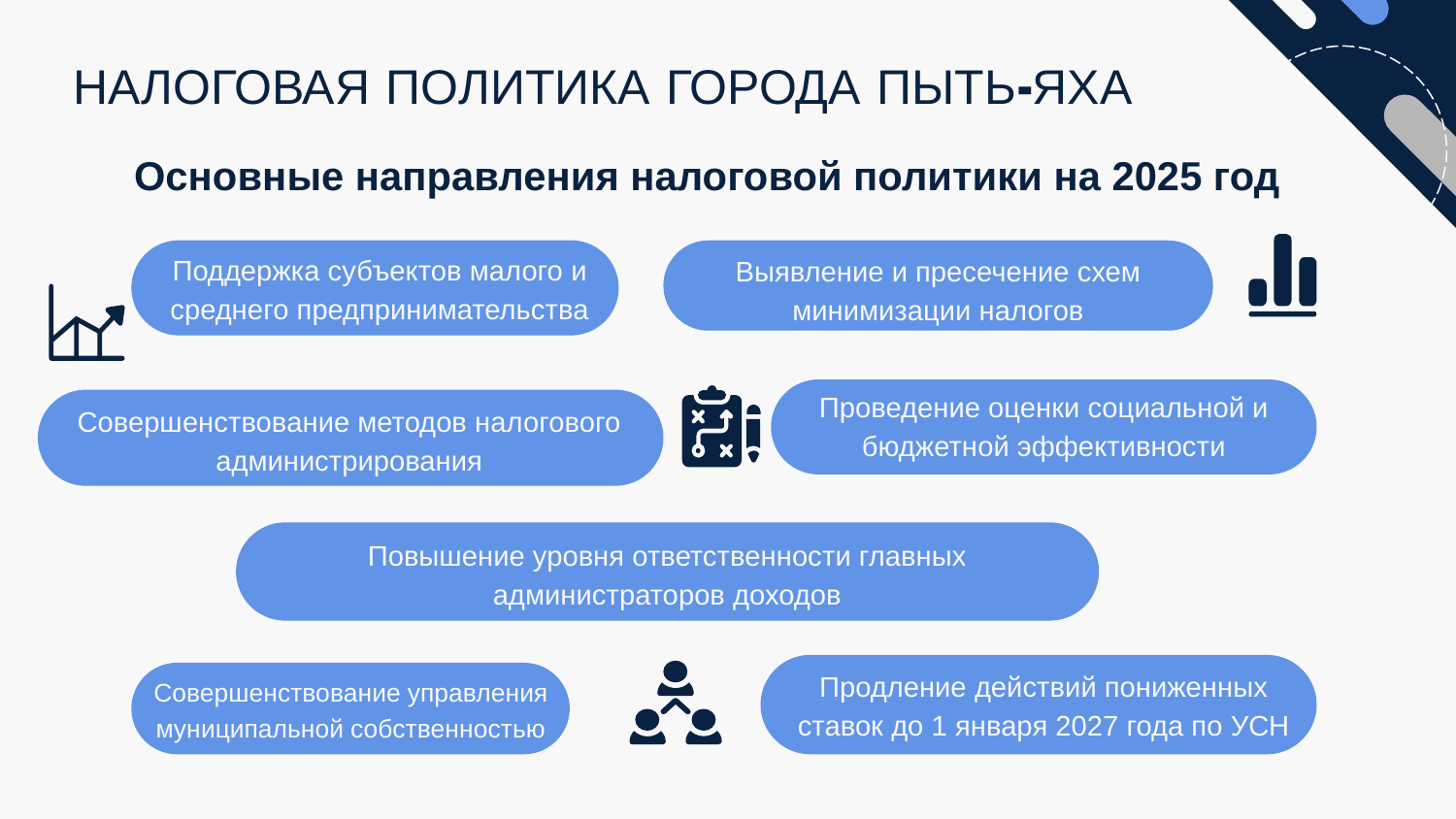

# НАЛОГОВАЯ ПОЛИТИКА ГОРОДА ПЫТЬ-ЯХА
Основные направления налоговой политики на 2025 год
Поддержка субъектов малого и среднего предпринимательства
Выявление и пресечение схем минимизации налогов

Проведение оценки социальной и бюджетной эффективности налоговых расходов

Совершенствование методов налогового администрирования

Повышение уровня ответственности главных администраторов доходов

Продление действий пониженных ставок до 1 января 2027 года по УСН

Совершенствование управления муниципальной собственностью